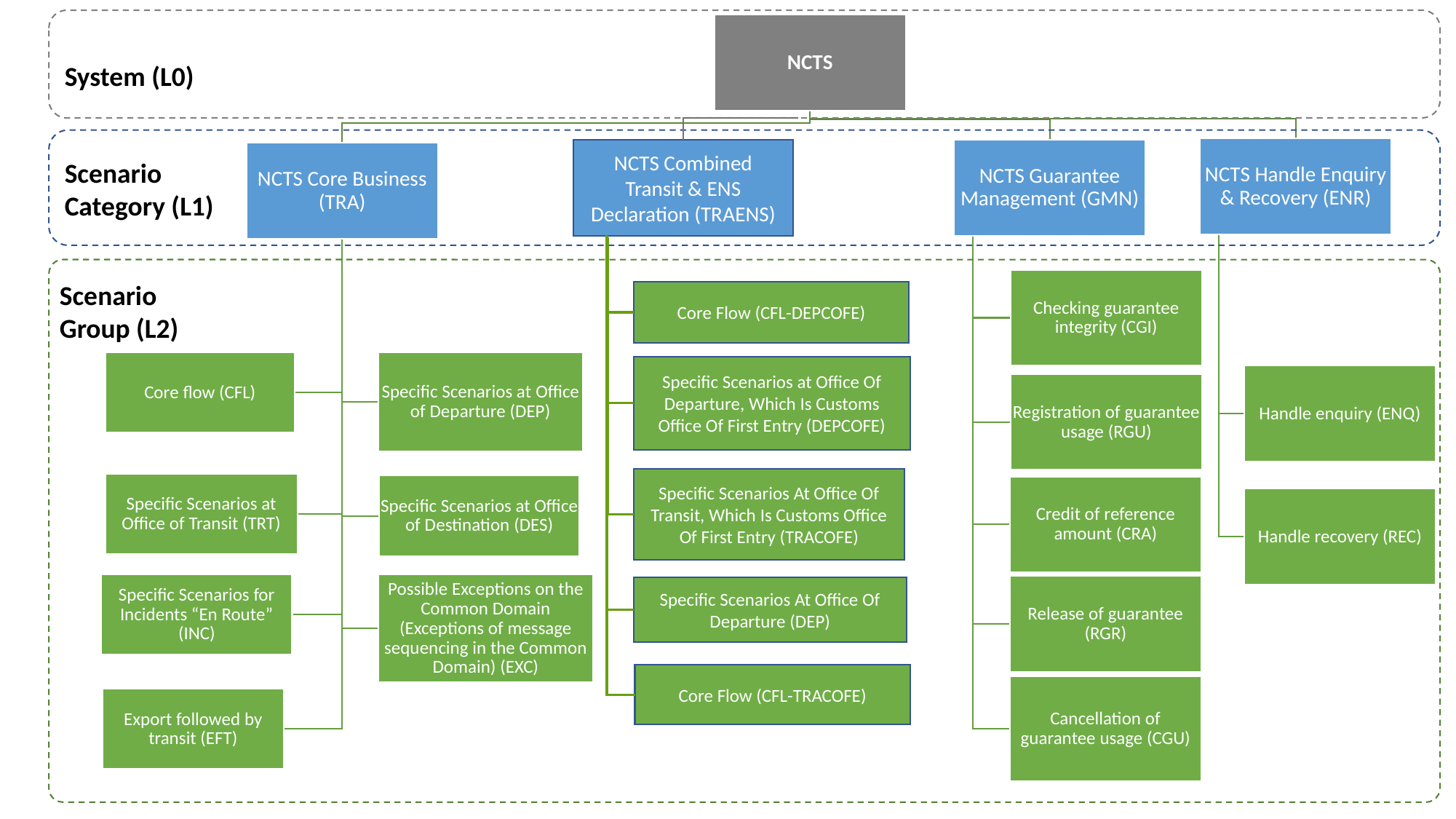

NCTS
NCTS Core Business (TRA)
Core flow (CFL)
Specific Scenarios at Office of Departure (DEP)
Specific Scenarios at Office of Transit (TRT)
Specific Scenarios at Office of Destination (DES)
Specific Scenarios for Incidents “En Route” (INC)
Possible Exceptions on the Common Domain (Exceptions of message sequencing in the Common Domain) (EXC)
Export followed by transit (EFT)
NCTS Guarantee Management (GMN)
Checking guarantee integrity (CGI)
Registration of guarantee usage (RGU)
Credit of reference amount (CRA)
Release of guarantee (RGR)
Cancellation of guarantee usage (CGU)
NCTS Handle Enquiry & Recovery (ENR)
Handle enquiry (ENQ)
Handle recovery (REC)

System (L0)

NCTS Combined Transit & ENS Declaration (TRAENS)
Scenario Category (L1)

Scenario Group (L2)
Core Flow (CFL-DEPCOFE)
Specific Scenarios at Office Of Departure, Which Is Customs Office Of First Entry (DEPCOFE)
Specific Scenarios At Office Of Transit, Which Is Customs Office Of First Entry (TRACOFE)
Specific Scenarios At Office Of Departure (DEP)
Core Flow (CFL-TRACOFE)